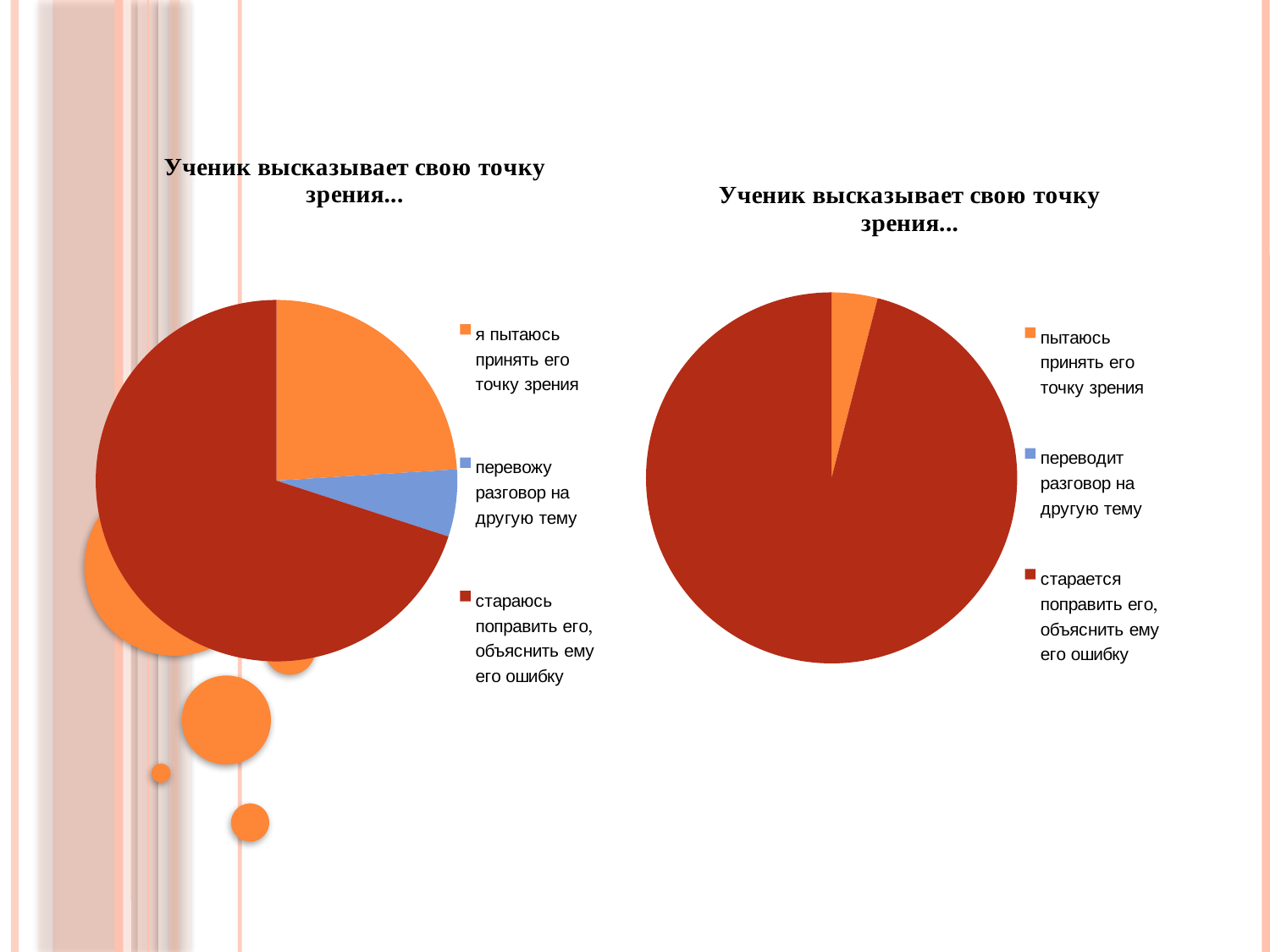

### Chart: Ученик высказывает свою точку зрения...

| Category | Если класс не приведен в порядок |
|---|---|
| я пытаюсь принять его точку зрения   | 24.0 |
| перевожу разговор на другую тему | 6.0 |
| стараюсь поправить его, объяснить ему его ошибку | 70.0 |

### Chart: Ученик высказывает свою точку зрения...

| Category | Если класс не приведен в порядок |
|---|---|
| пытаюсь принять его точку зрения   | 4.0 |
| переводит разговор на другую тему | 0.0 |
| старается поправить его, объяснить ему его ошибку | 96.0 |
#